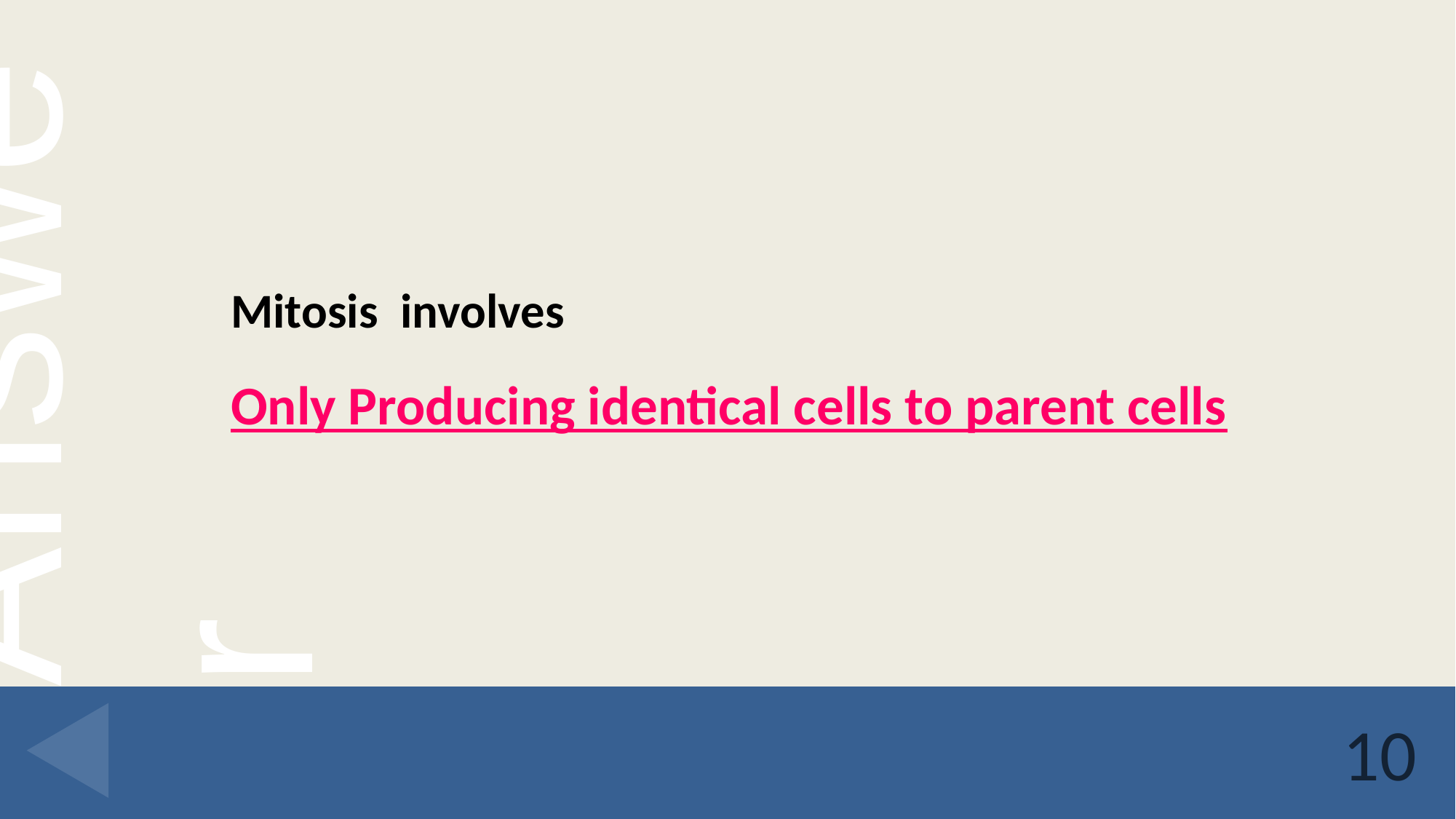

Mitosis  involves
Only Producing identical cells to parent cells
10